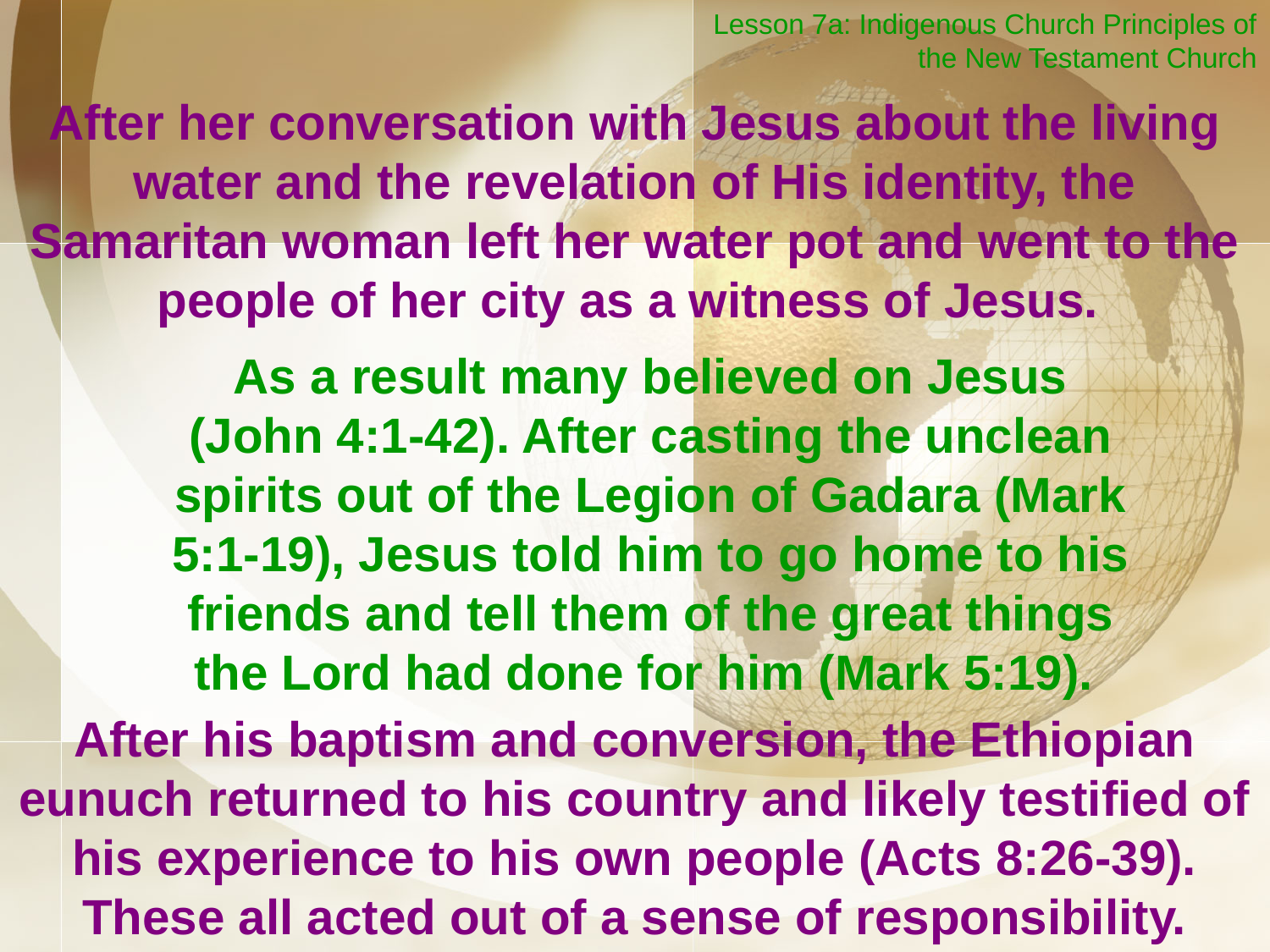

Lesson 7a: Indigenous Church Principles of the New Testament Church
After her conversation with Jesus about the living water and the revelation of His identity, the Samaritan woman left her water pot and went to the people of her city as a witness of Jesus.
As a result many believed on Jesus (John 4:1-42). After casting the unclean spirits out of the Legion of Gadara (Mark 5:1-19), Jesus told him to go home to his friends and tell them of the great things the Lord had done for him (Mark 5:19).
After his baptism and conversion, the Ethiopian eunuch returned to his country and likely testified of his experience to his own people (Acts 8:26-39). These all acted out of a sense of responsibility.